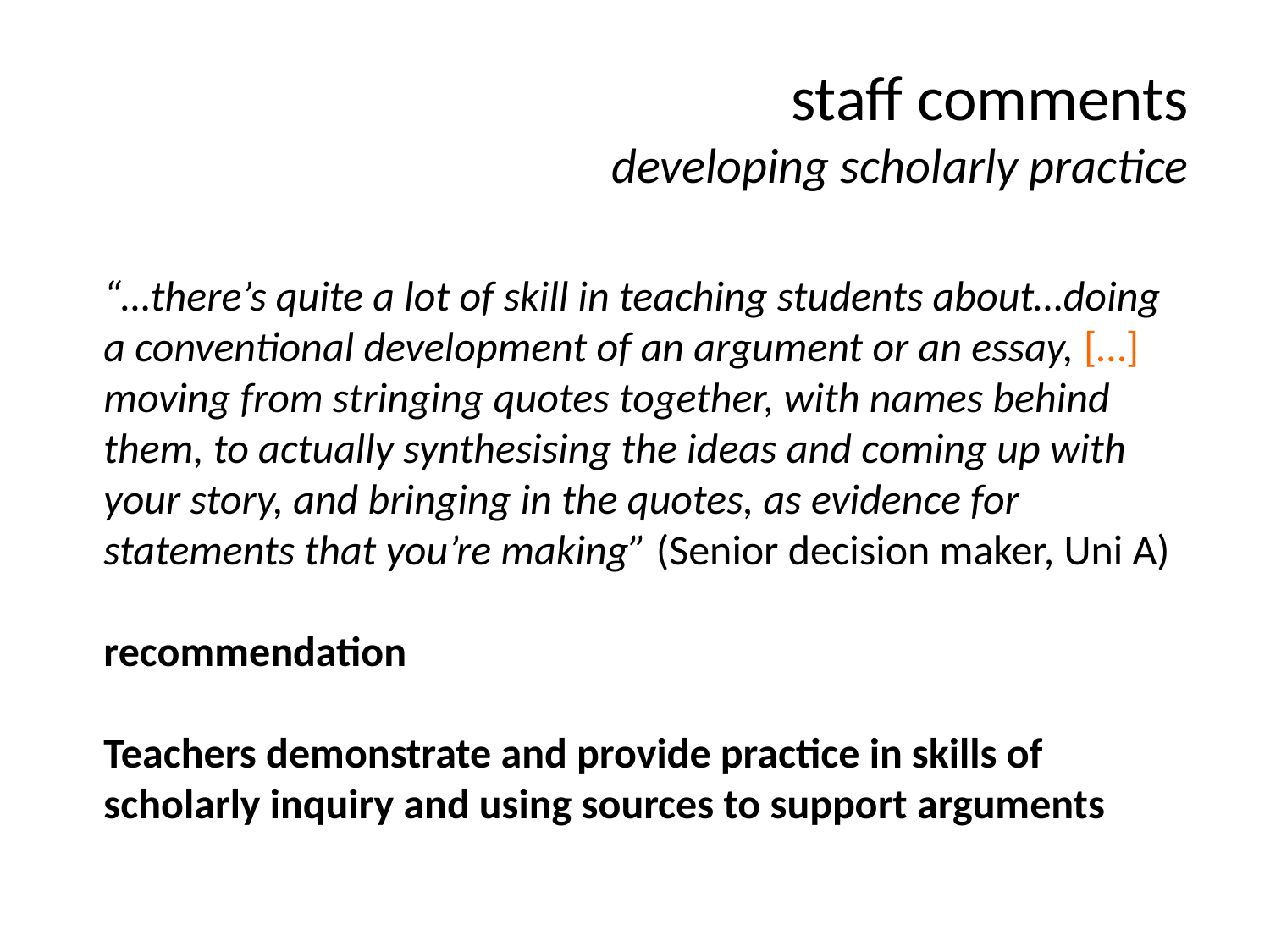

staff comments
developing scholarly practice

“…there’s quite a lot of skill in teaching students about…doing a conventional development of an argument or an essay, […] moving from stringing quotes together, with names behind them, to actually synthesising the ideas and coming up with your story, and bringing in the quotes, as evidence for statements that you’re making” (Senior decision maker, Uni A)

recommendation

Teachers demonstrate and provide practice in skills of scholarly inquiry and using sources to support arguments